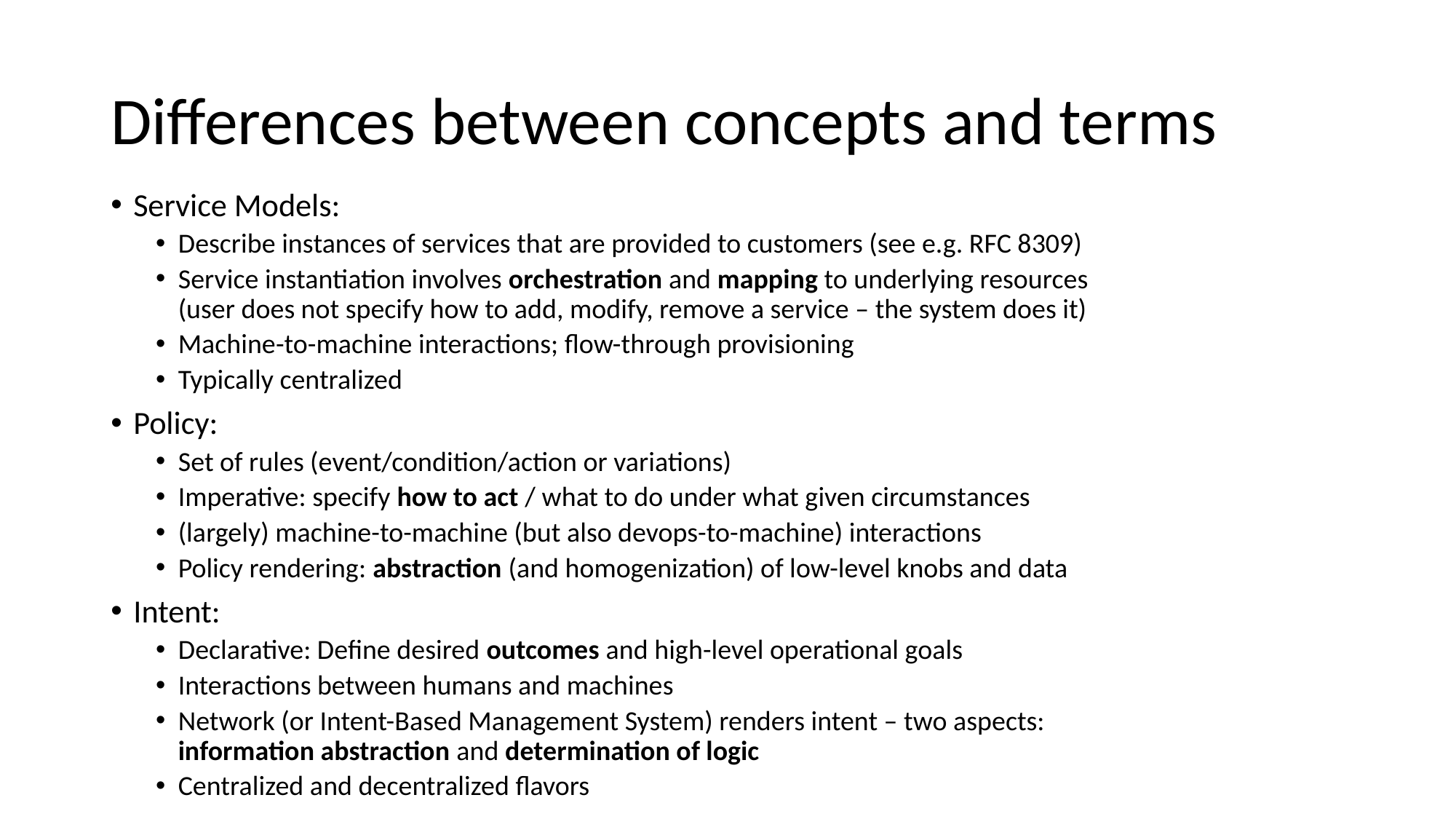

# Differences between concepts and terms
Service Models:
Describe instances of services that are provided to customers (see e.g. RFC 8309)
Service instantiation involves orchestration and mapping to underlying resources
(user does not specify how to add, modify, remove a service – the system does it)
Machine-to-machine interactions; flow-through provisioning
Typically centralized
Policy:
Set of rules (event/condition/action or variations)
Imperative: specify how to act / what to do under what given circumstances
(largely) machine-to-machine (but also devops-to-machine) interactions
Policy rendering: abstraction (and homogenization) of low-level knobs and data
Intent:
Declarative: Define desired outcomes and high-level operational goals
Interactions between humans and machines
Network (or Intent-Based Management System) renders intent – two aspects:
information abstraction and determination of logic
Centralized and decentralized flavors